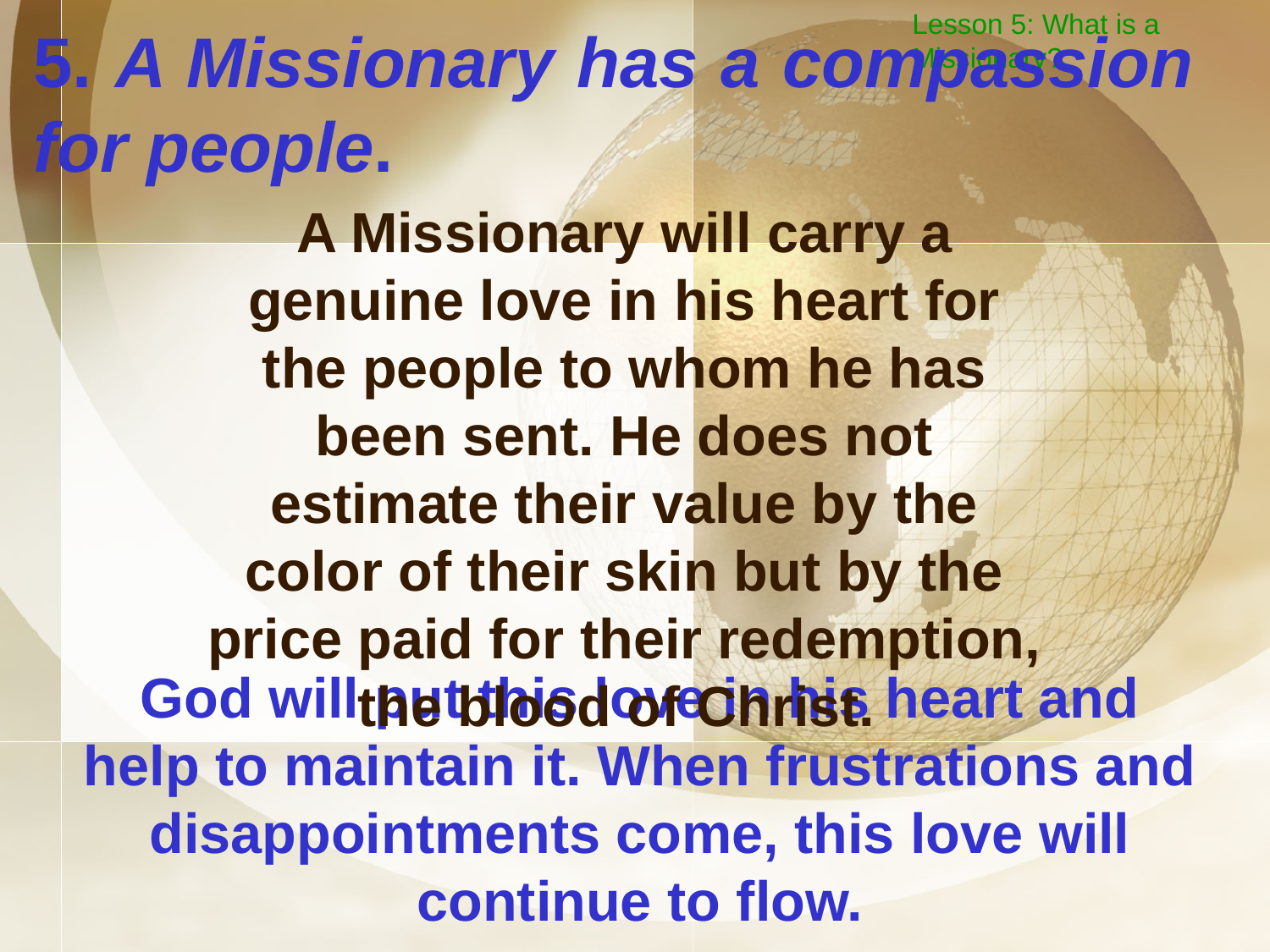

Lesson 5: What is a Missionary?
5. A Missionary has a compassion for people.
A Missionary will carry a genuine love in his heart for the people to whom he has been sent. He does not estimate their value by the color of their skin but by the price paid for their redemption, the blood of Christ.
God will put this love in his heart and help to maintain it. When frustrations and disappointments come, this love will continue to flow.